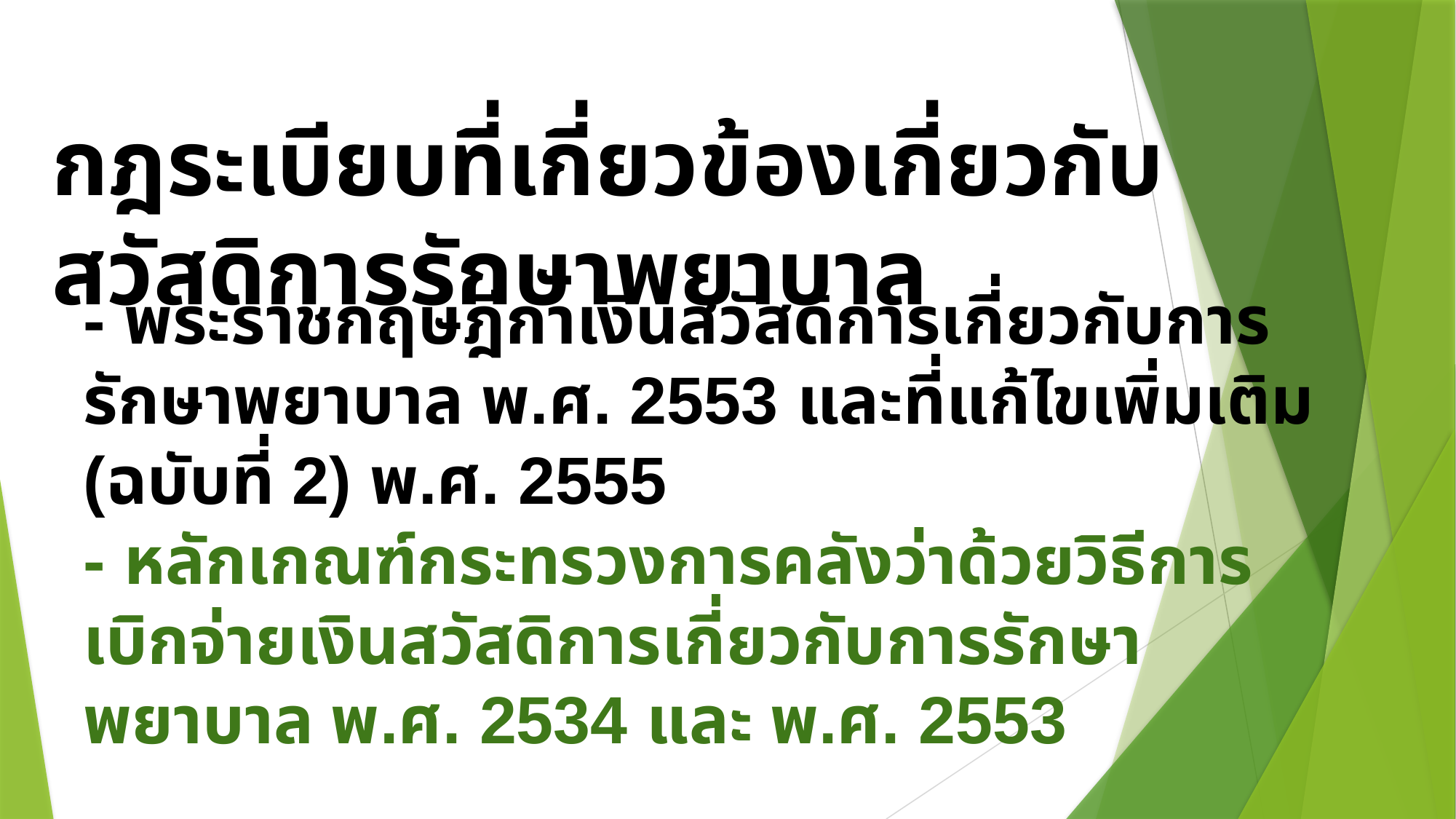

# กฎระเบียบที่เกี่ยวข้องเกี่ยวกับสวัสดิการรักษาพยาบาล
- พระราชกฤษฎีกาเงินสวัสดิการเกี่ยวกับการรักษาพยาบาล พ.ศ. 2553 และที่แก้ไขเพิ่มเติม (ฉบับที่ 2) พ.ศ. 2555
- หลักเกณฑ์กระทรวงการคลังว่าด้วยวิธีการเบิกจ่ายเงินสวัสดิการเกี่ยวกับการรักษาพยาบาล พ.ศ. 2534 และ พ.ศ. 2553